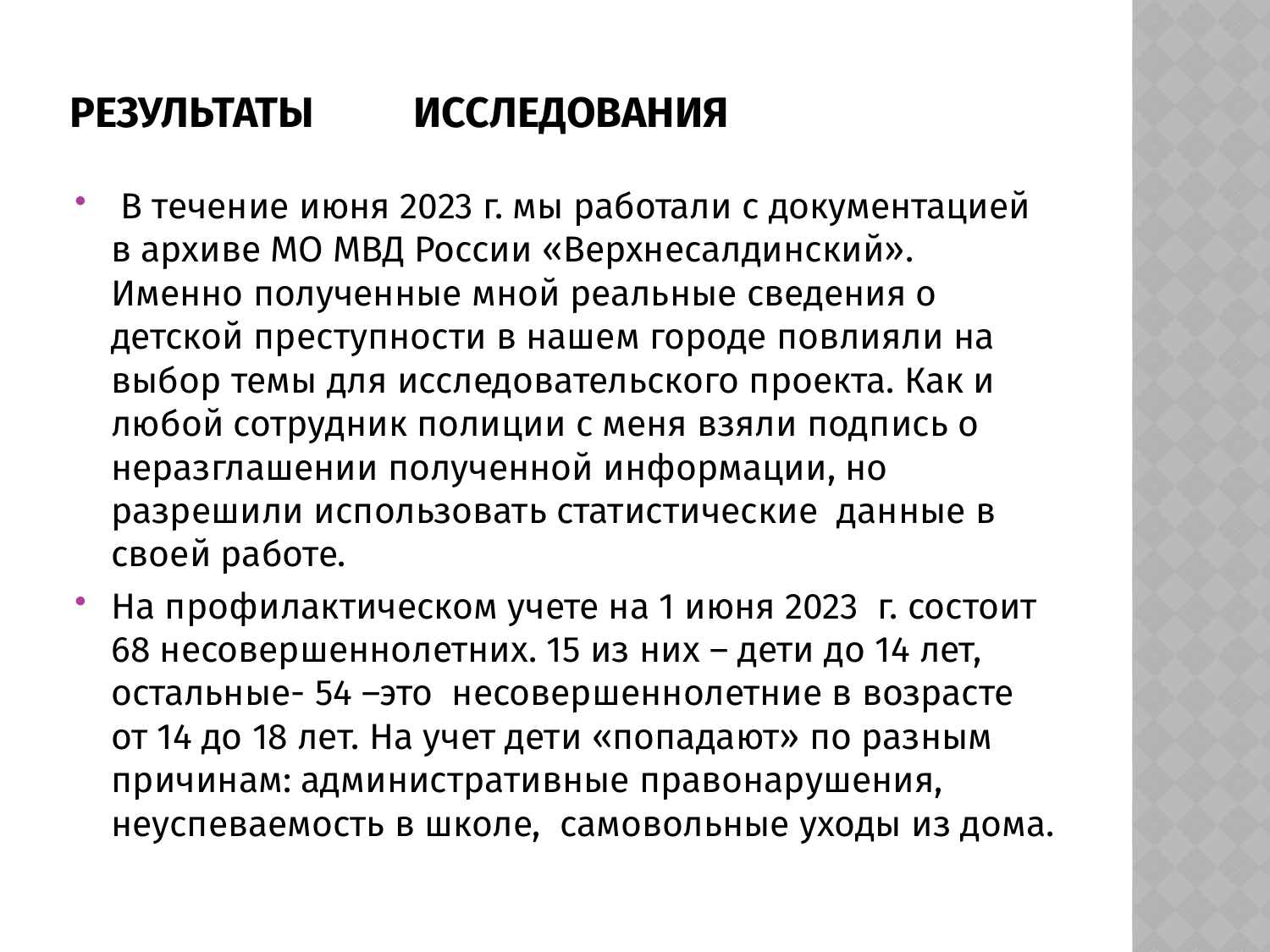

# Результаты          исследования
 В течение июня 2023 г. мы работали с документацией в архиве МО МВД России «Верхнесалдинский». Именно полученные мной реальные сведения о детской преступности в нашем городе повлияли на выбор темы для исследовательского проекта. Как и любой сотрудник полиции с меня взяли подпись о неразглашении полученной информации, но разрешили использовать статистические  данные в своей работе.
На профилактическом учете на 1 июня 2023  г. состоит 68 несовершеннолетних. 15 из них – дети до 14 лет, остальные- 54 –это  несовершеннолетние в возрасте от 14 до 18 лет. На учет дети «попадают» по разным причинам: административные правонарушения, неуспеваемость в школе,  самовольные уходы из дома.